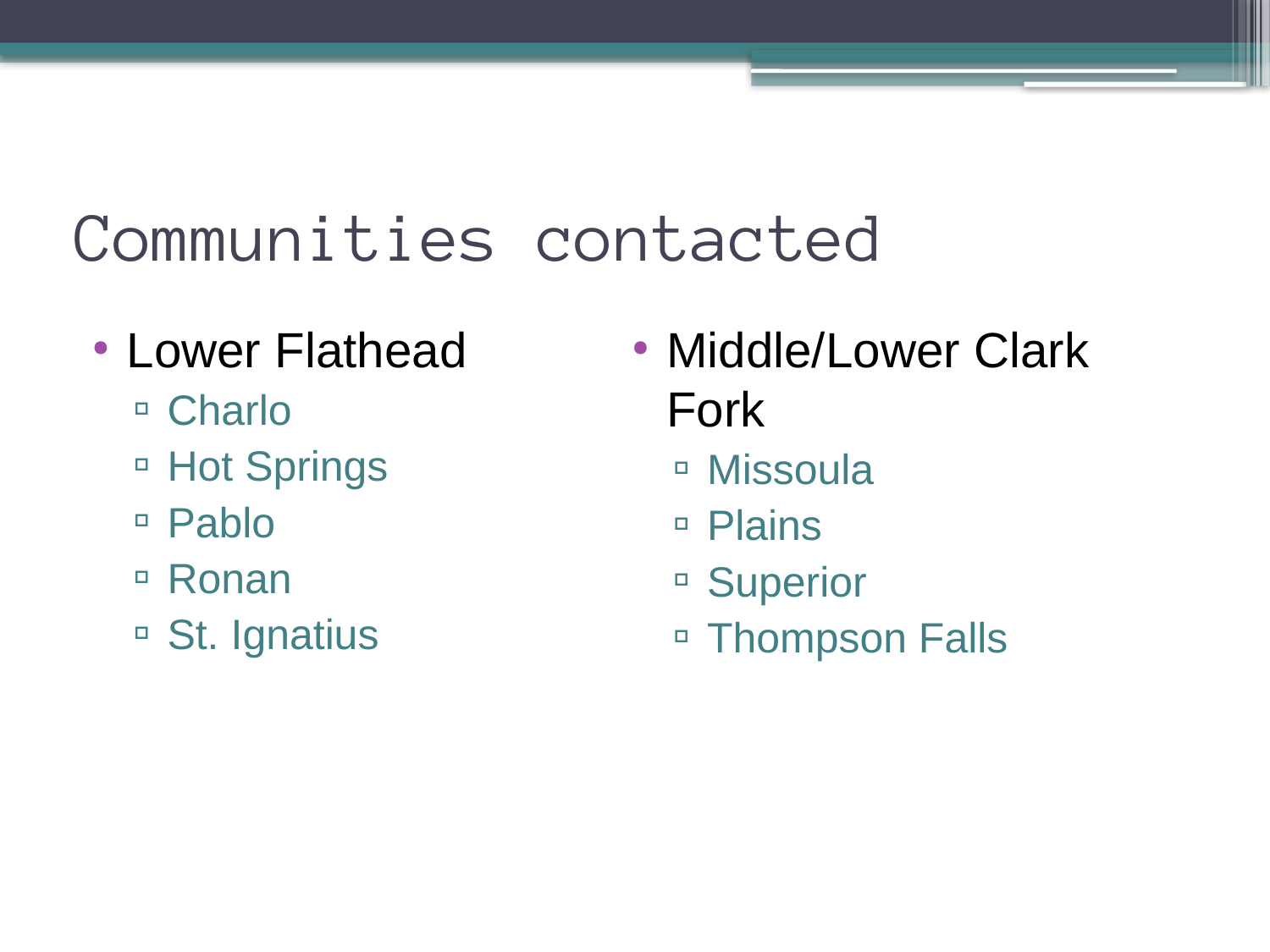

# Communities contacted
Lower Flathead
Charlo
Hot Springs
Pablo
Ronan
St. Ignatius

Middle/Lower Clark Fork
Missoula
Plains
Superior
Thompson Falls